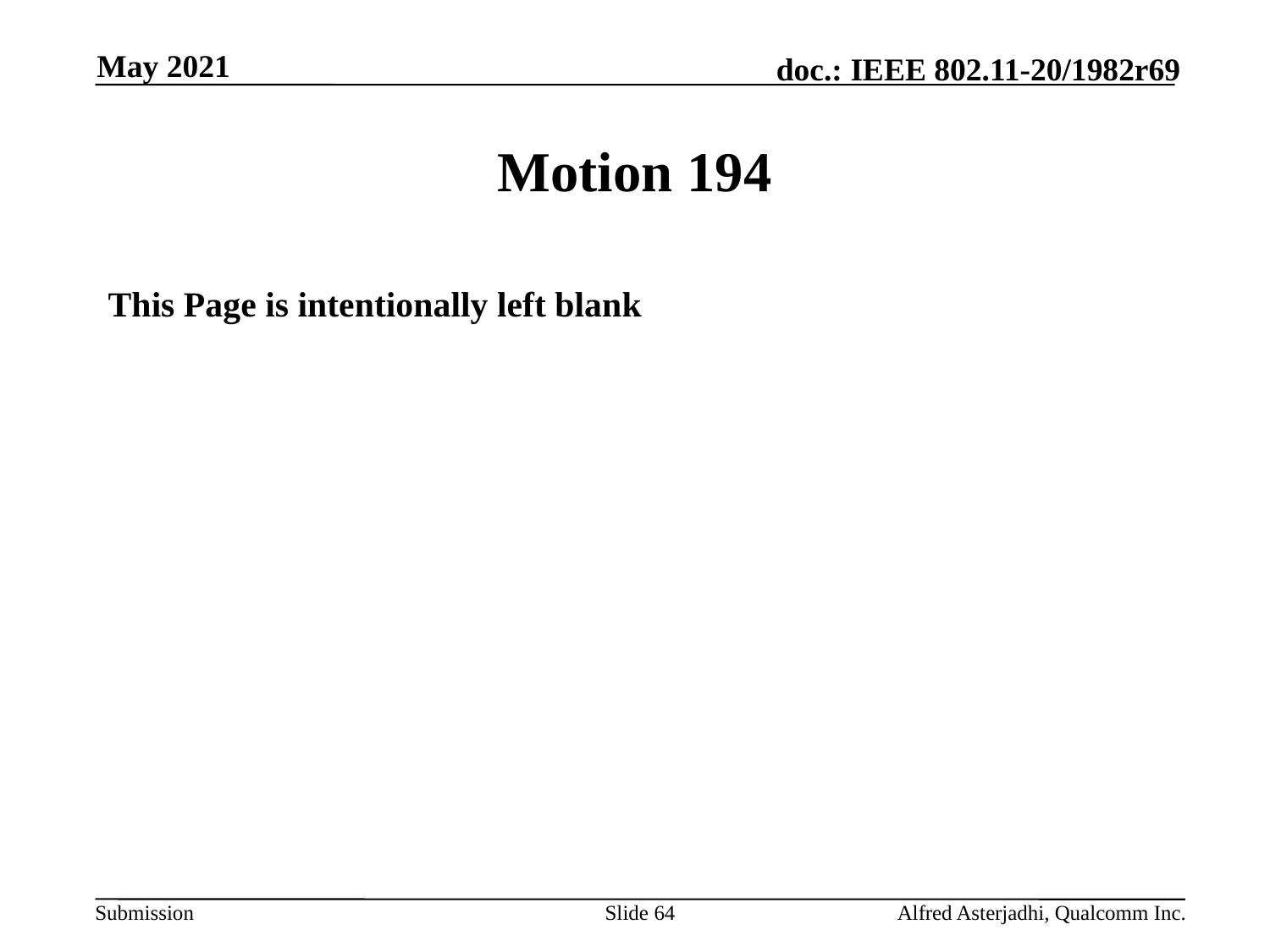

May 2021
# Motion 194
This Page is intentionally left blank
Slide 64
Alfred Asterjadhi, Qualcomm Inc.